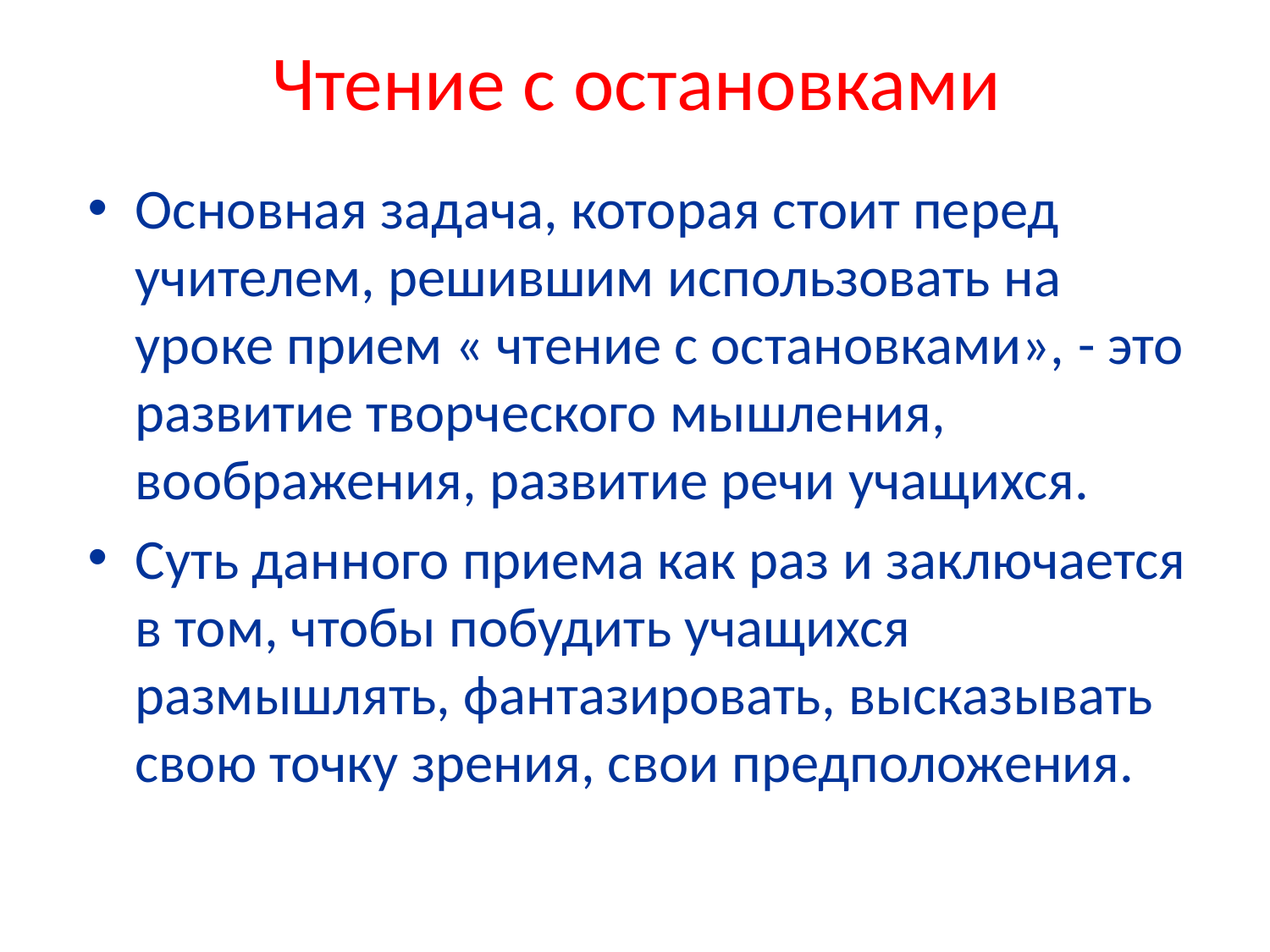

# Чтение с остановками
Основная задача, которая стоит перед учителем, решившим использовать на уроке прием « чтение с остановками», - это развитие творческого мышления, воображения, развитие речи учащихся.
Суть данного приема как раз и заключается в том, чтобы побудить учащихся размышлять, фантазировать, высказывать свою точку зрения, свои предположения.